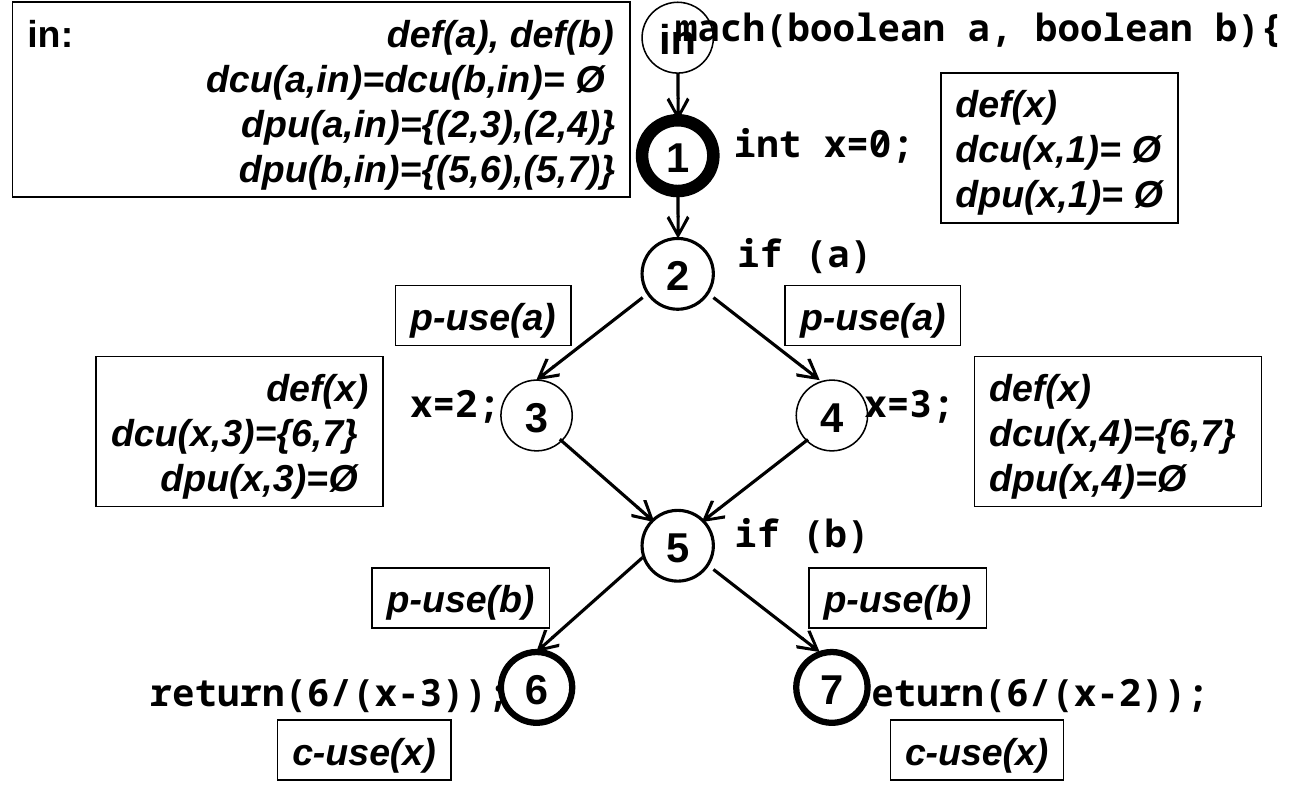

mach(boolean a, boolean b){
in:                              def(a), def(b)
dcu(a,in)=dcu(b,in)= Ø
dpu(a,in)={(2,3),(2,4)}
dpu(b,in)={(5,6),(5,7)}
in

def(x)
dcu(x,1)= Ø
dpu(x,1)= Ø
int x=0;
1

if (a)
2
p-use(a)
p-use(a)

def(x)
dcu(x,3)={6,7}
dpu(x,3)=Ø
def(x)
dcu(x,4)={6,7}
dpu(x,4)=Ø
x=2;
x=3;
3
4

if (b)
5

p-use(b)
p-use(b)

6
7
return(6/(x-3));
return(6/(x-2));
c-use(x)
c-use(x)